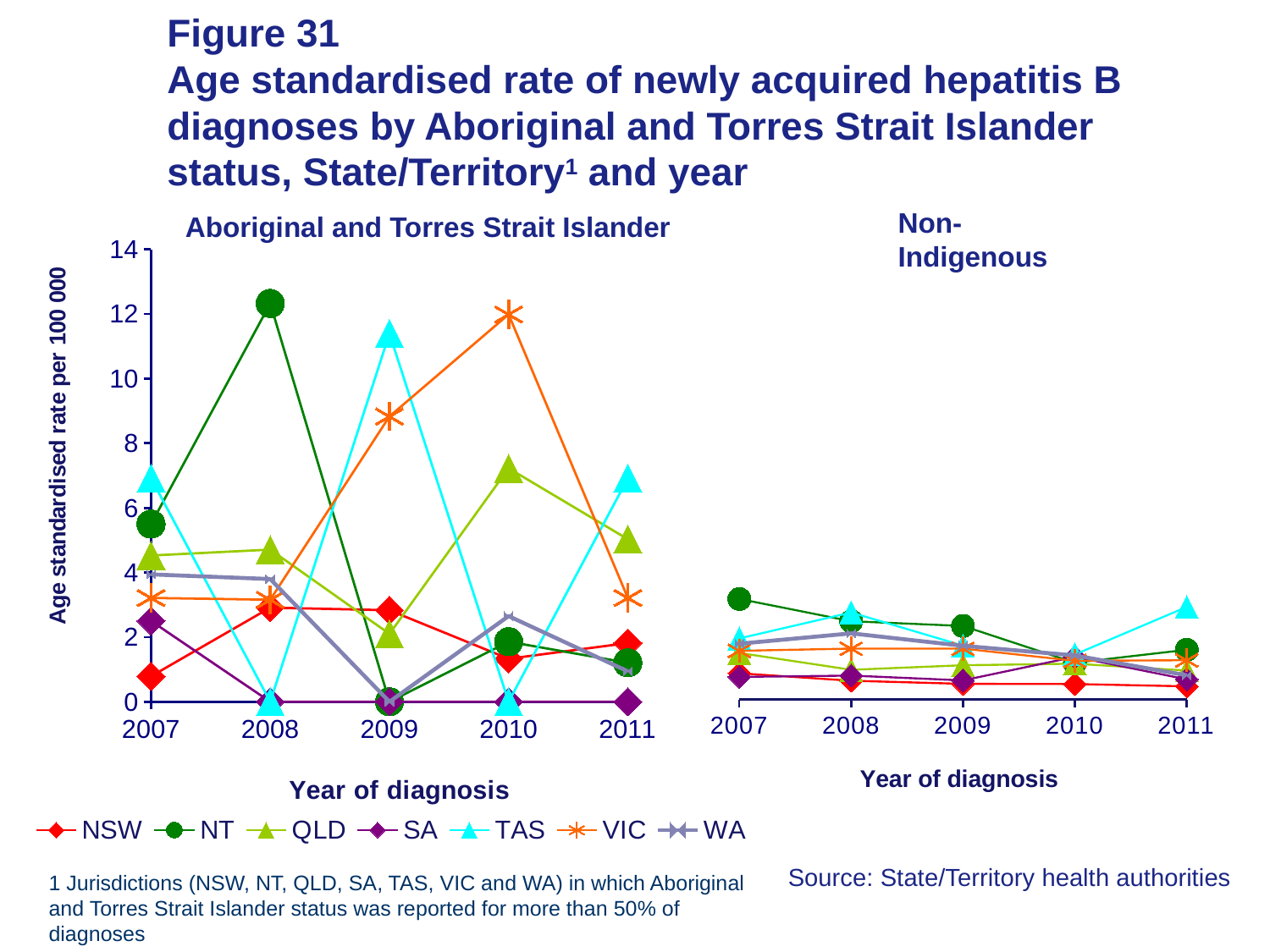

# Figure 31 Age standardised rate of newly acquired hepatitis B diagnoses by Aboriginal and Torres Strait Islander status, State/Territory1 and year
Non-Indigenous
Aboriginal and Torres Strait Islander

### Chart

| Category | NSW | NT | QLD | SA | TAS | VIC | WA |
|---|---|---|---|---|---|---|---|
| 2007 | 0.7869474000000006 | 5.497851000000001 | 4.524867399999987 | 2.4994139999999967 | 6.9141859999999795 | 3.211984 | 3.9392849999999977 |
| 2008 | 2.9110460999999925 | 12.322829 | 4.7058806999999945 | 0.0 | 0.0 | 3.1564239999999977 | 3.795764 |
| 2009 | 2.8320098999999925 | 0.0 | 2.1002087 | 0.0 | 11.389460000000023 | 8.827982 | 0.0 |
| 2010 | 1.3303161000000001 | 1.8567639999999999 | 7.225074099999986 | 0.0 | 0.0 | 11.984406000000027 | 2.650836 |
| 2011 | 1.8154744999999968 | 1.2052909999999968 | 5.030115399999987 | 0.0 | 6.9141859999999795 | 3.211984 | 0.9405447 |

### Chart

| Category | NSW | NT | QLD | SA | TAS | VIC | WA |
|---|---|---|---|---|---|---|---|
| 2007 | 0.827937 | 3.1798823999999977 | 1.4723955 | 0.7145527999999985 | 1.9313427 | 1.5392591999999998 | 1.7642323 |
| 2008 | 0.5936242 | 2.4748915 | 0.9391343 | 0.7563044000000007 | 2.751718 | 1.6093515 | 2.0916633999999967 |
| 2009 | 0.49500040000000084 | 2.3251789999999977 | 1.0825194 | 0.6047420000000016 | 1.702142 | 1.6086141 | 1.6977694999999973 |
| 2010 | 0.4885405000000003 | 1.1625895000000028 | 1.1318858 | 1.3490602999999968 | 1.423043099999997 | 1.2235228999999967 | 1.3933301999999999 |
| 2011 | 0.4165195000000003 | 1.5712701 | 0.9156322999999995 | 0.6353136 | 2.9263922 | 1.240909899999997 | 0.7657134000000007 |
 Source: State/Territory health authorities
1 Jurisdictions (NSW, NT, QLD, SA, TAS, VIC and WA) in which Aboriginal and Torres Strait Islander status was reported for more than 50% of diagnoses